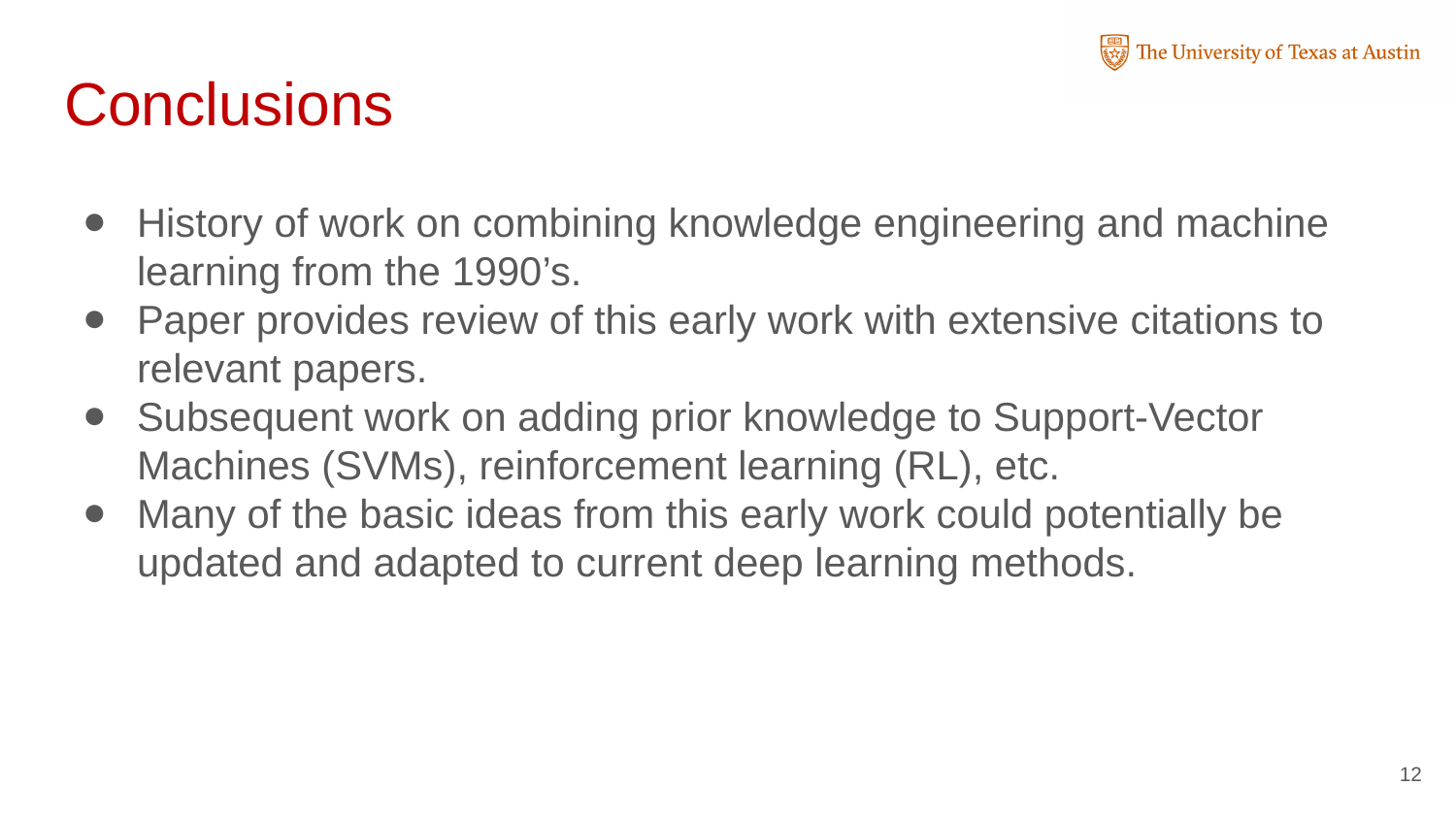

# Conclusions
History of work on combining knowledge engineering and machine learning from the 1990’s.
Paper provides review of this early work with extensive citations to relevant papers.
Subsequent work on adding prior knowledge to Support-Vector Machines (SVMs), reinforcement learning (RL), etc.
Many of the basic ideas from this early work could potentially be updated and adapted to current deep learning methods.

12